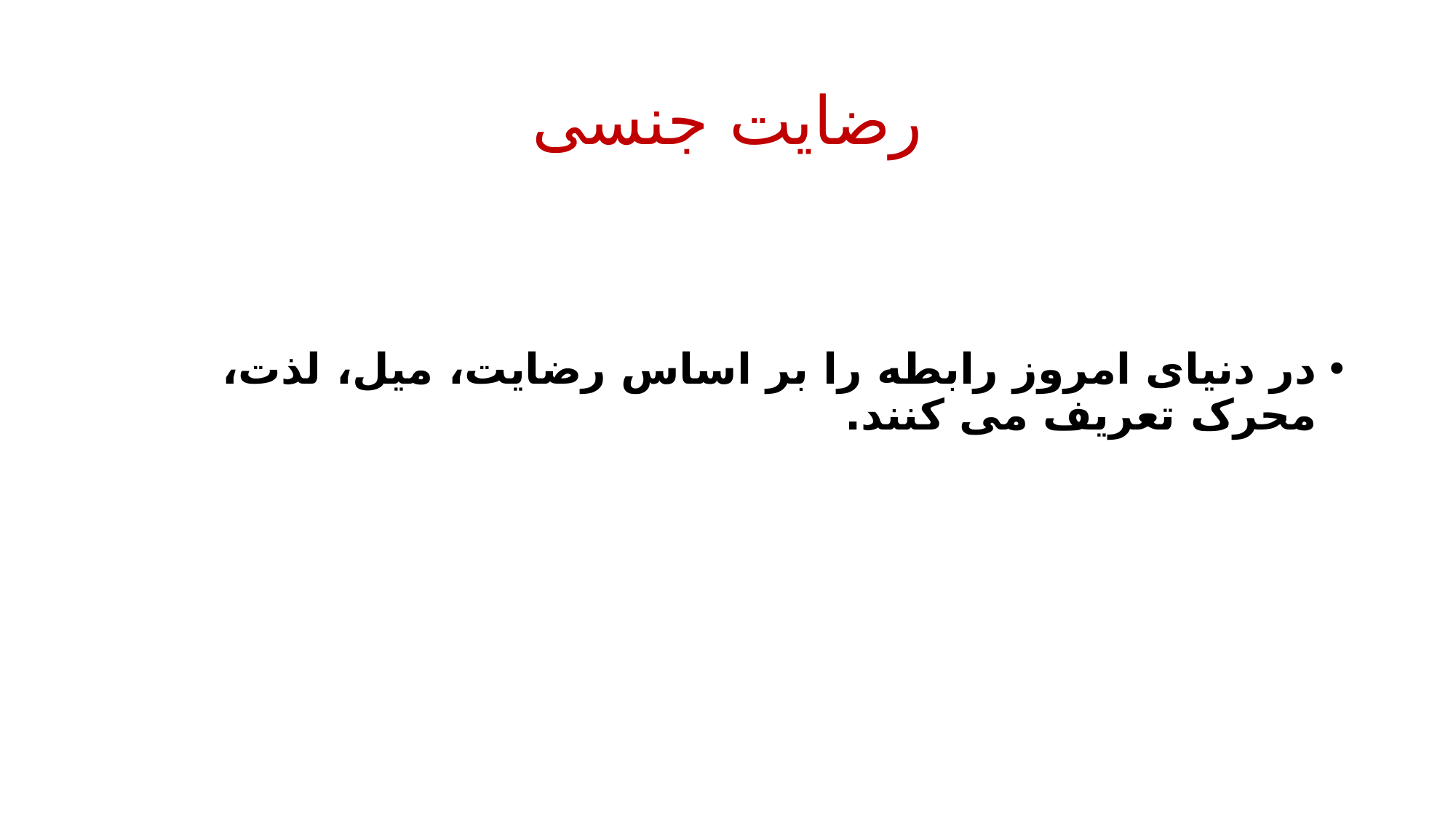

# رضایت جنسی
در دنیای امروز رابطه را بر اساس رضایت، میل، لذت، محرک تعریف می کنند.